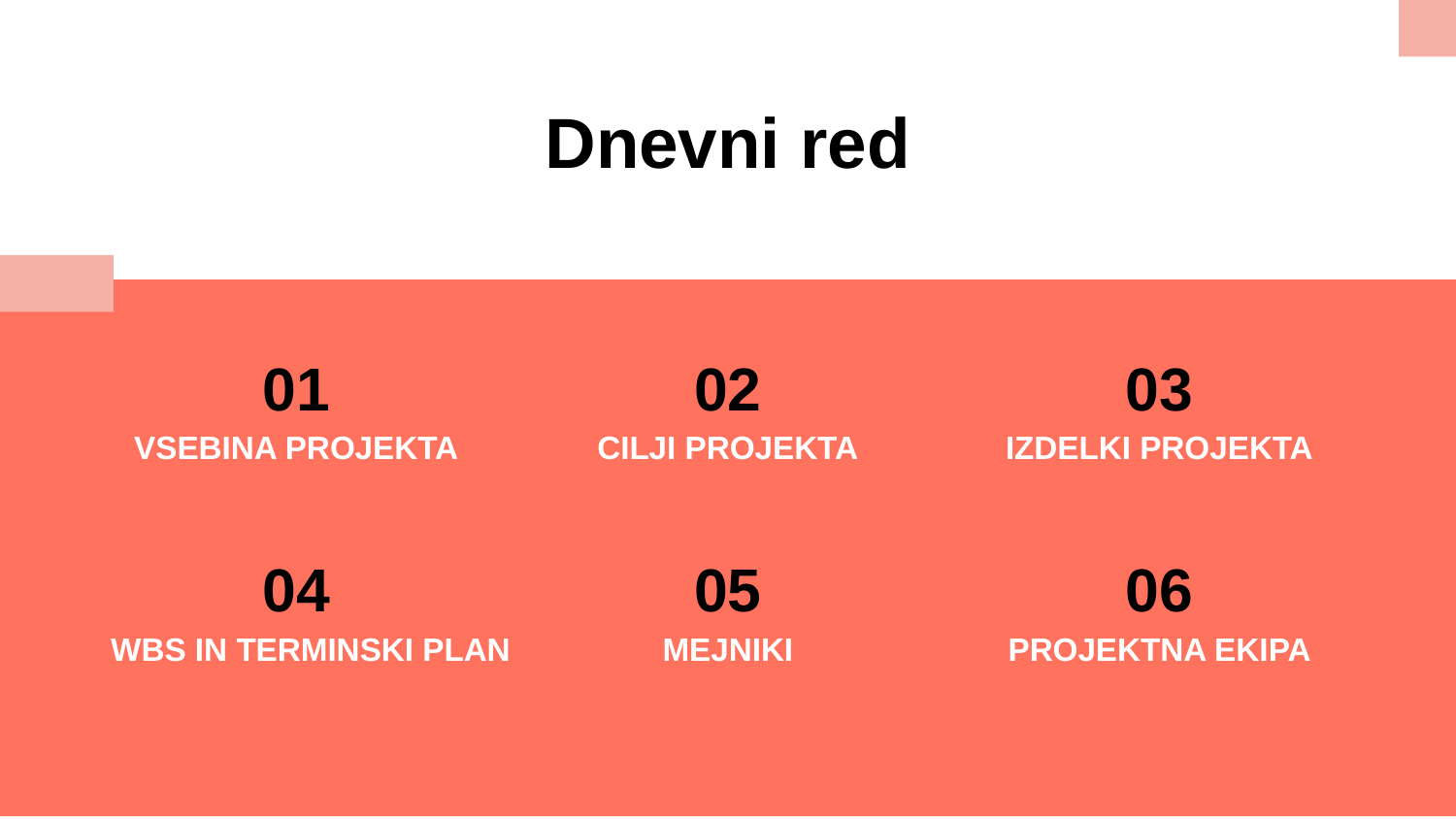

Dnevni red
01
02
03
# VSEBINA PROJEKTA
CILJI PROJEKTA
IZDELKI PROJEKTA
04
05
06
WBS IN TERMINSKI PLAN
MEJNIKI
PROJEKTNA EKIPA